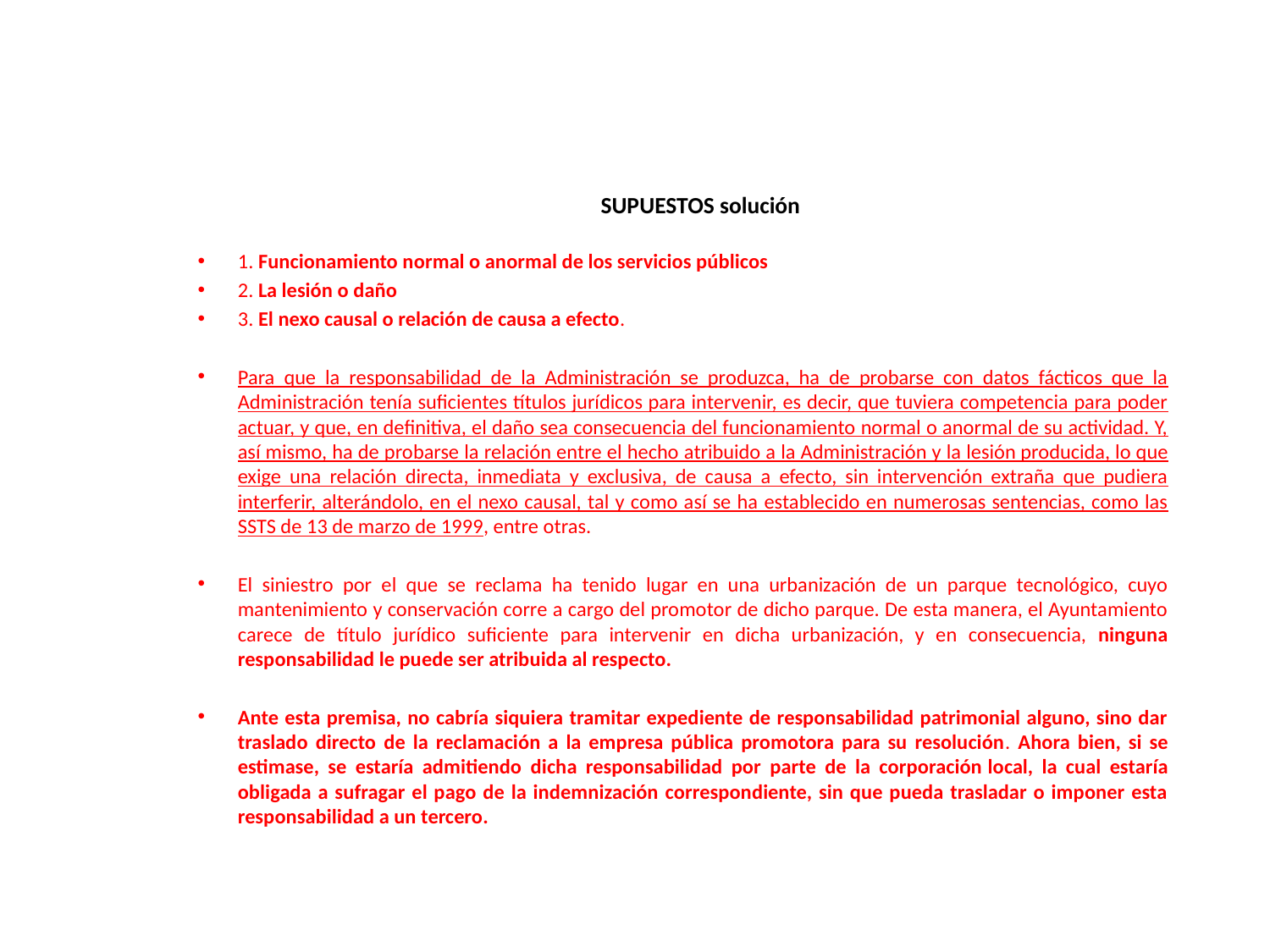

# SUPUESTOS solución
1. Funcionamiento normal o anormal de los servicios públicos
2. La lesión o daño
3. El nexo causal o relación de causa a efecto.

Para que la responsabilidad de la Administración se produzca, ha de probarse con datos fácticos que la Administración tenía suficientes títulos jurídicos para intervenir, es decir, que tuviera competencia para poder actuar, y que, en definitiva, el daño sea consecuencia del funcionamiento normal o anormal de su actividad. Y, así mismo, ha de probarse la relación entre el hecho atribuido a la Administración y la lesión producida, lo que exige una relación directa, inmediata y exclusiva, de causa a efecto, sin intervención extraña que pudiera interferir, alterándolo, en el nexo causal, tal y como así se ha establecido en numerosas sentencias, como las SSTS de 13 de marzo de 1999, entre otras.

El siniestro por el que se reclama ha tenido lugar en una urbanización de un parque tecnológico, cuyo mantenimiento y conservación corre a cargo del promotor de dicho parque. De esta manera, el Ayuntamiento carece de título jurídico suficiente para intervenir en dicha urbanización, y en consecuencia, ninguna responsabilidad le puede ser atribuida al respecto.

Ante esta premisa, no cabría siquiera tramitar expediente de responsabilidad patrimonial alguno, sino dar traslado directo de la reclamación a la empresa pública promotora para su resolución. Ahora bien, si se estimase, se estaría admitiendo dicha responsabilidad por parte de la corporación local, la cual estaría obligada a sufragar el pago de la indemnización correspondiente, sin que pueda trasladar o imponer esta responsabilidad a un tercero.